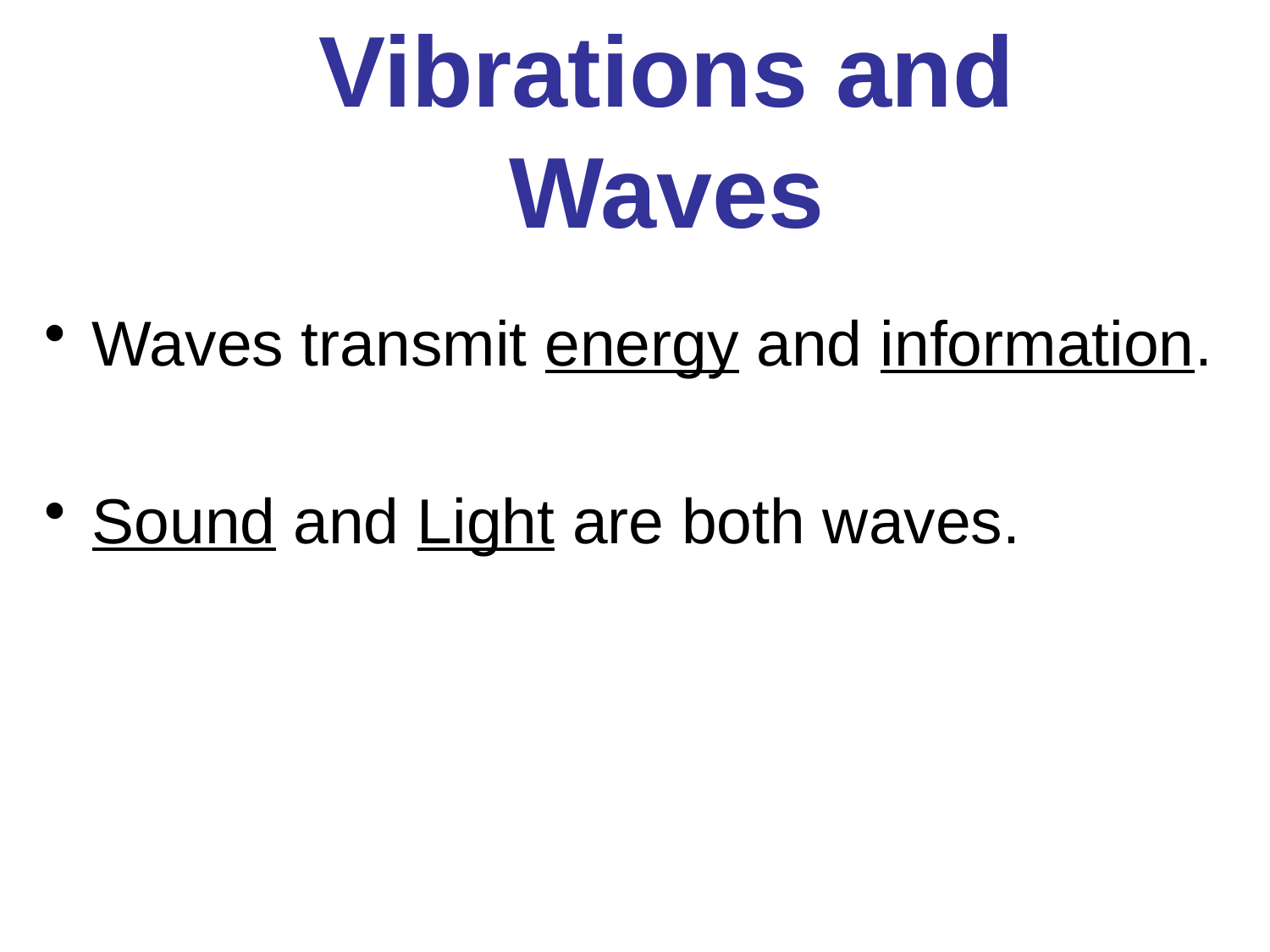

# Vibrations and Waves
Waves transmit energy and information.

Sound and Light are both waves.